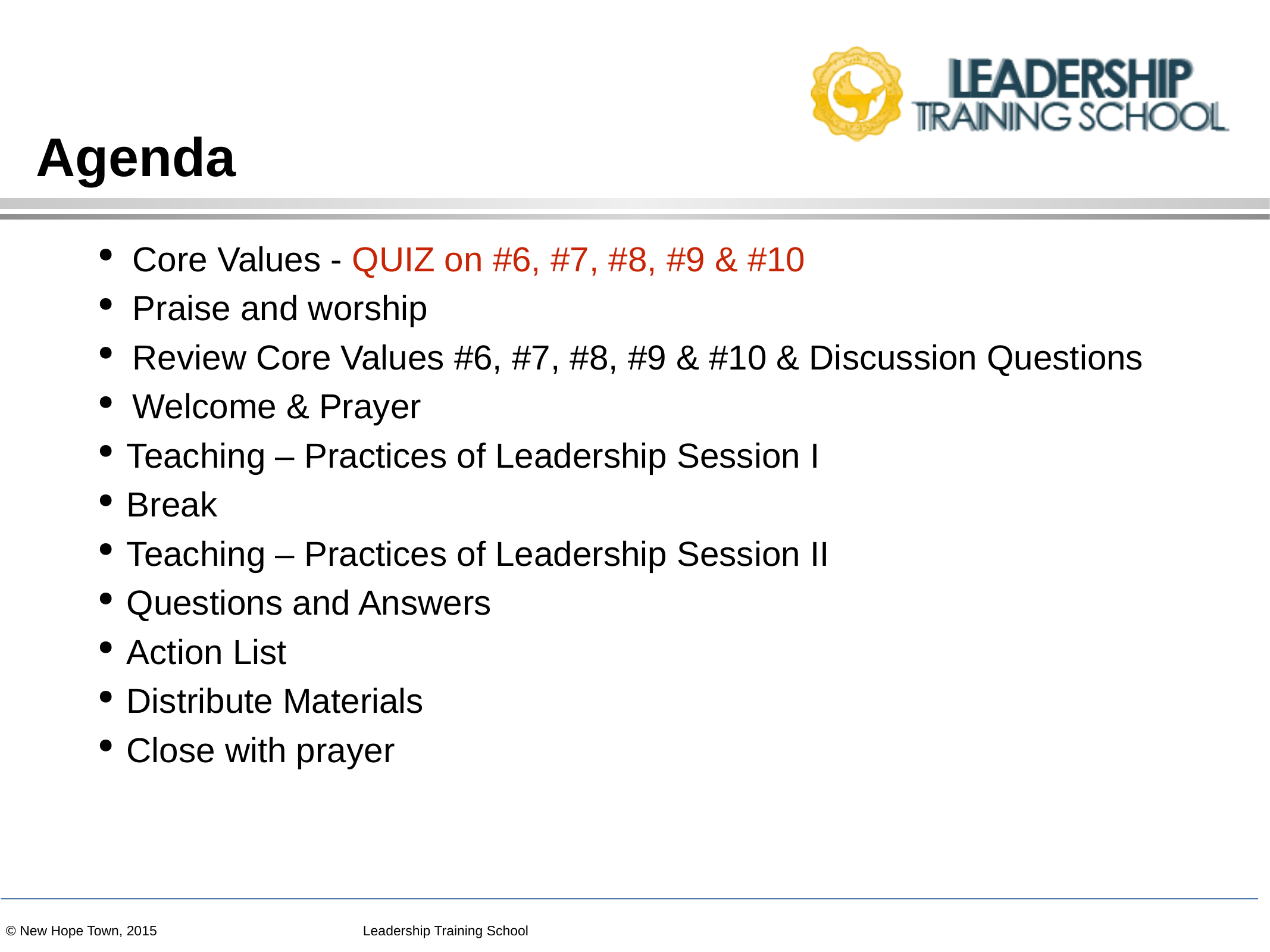

# Agenda
Core Values - QUIZ on #6, #7, #8, #9 & #10
Praise and worship
Review Core Values #6, #7, #8, #9 & #10 & Discussion Questions
Welcome & Prayer
Teaching – Practices of Leadership Session I
Break
Teaching – Practices of Leadership Session II
Questions and Answers
Action List
Distribute Materials
Close with prayer
2